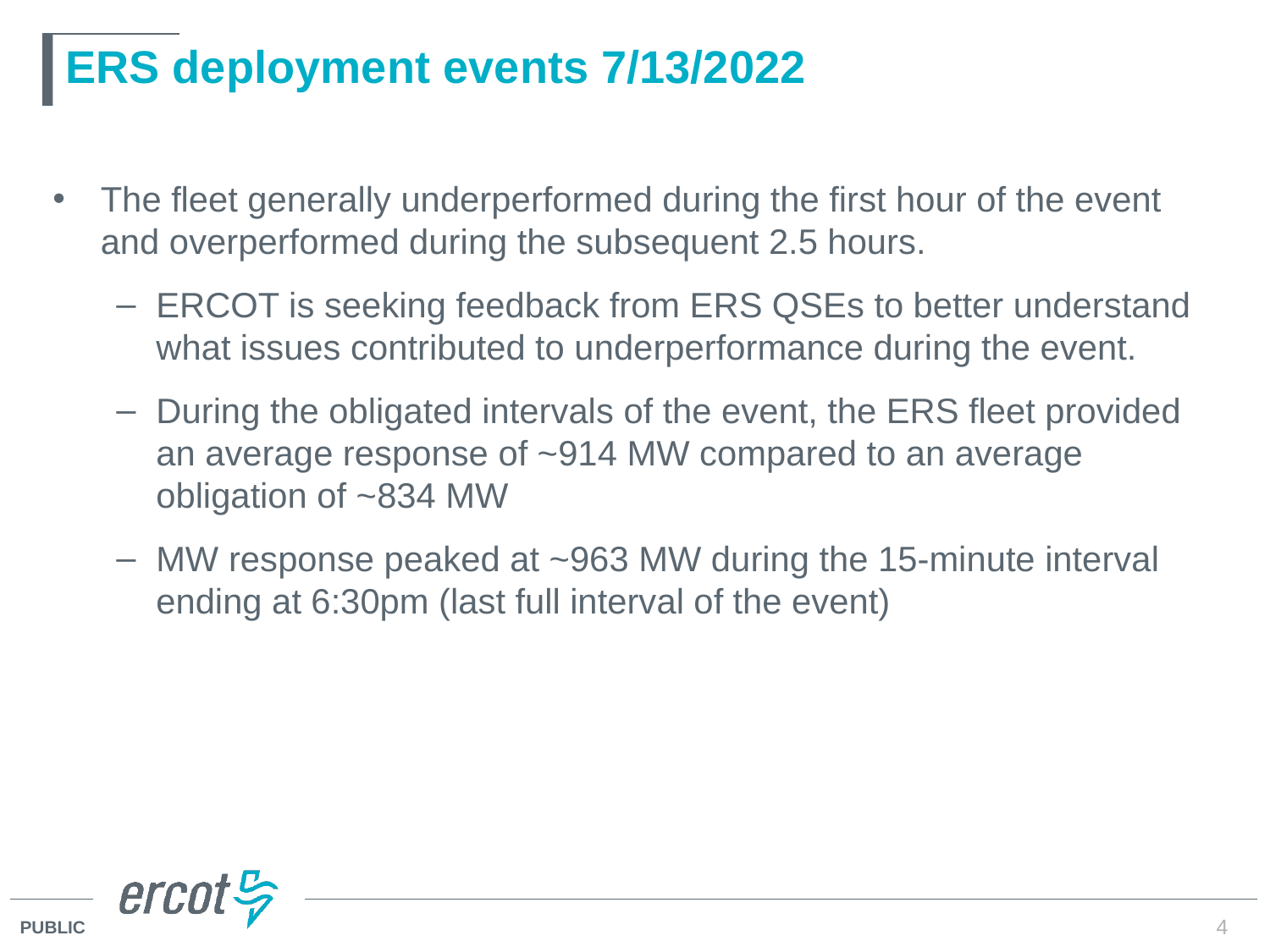

# ERS deployment events 7/13/2022

The fleet generally underperformed during the first hour of the event and overperformed during the subsequent 2.5 hours.
ERCOT is seeking feedback from ERS QSEs to better understand what issues contributed to underperformance during the event.
During the obligated intervals of the event, the ERS fleet provided an average response of ~914 MW compared to an average obligation of ~834 MW
MW response peaked at ~963 MW during the 15-minute interval ending at 6:30pm (last full interval of the event)
4